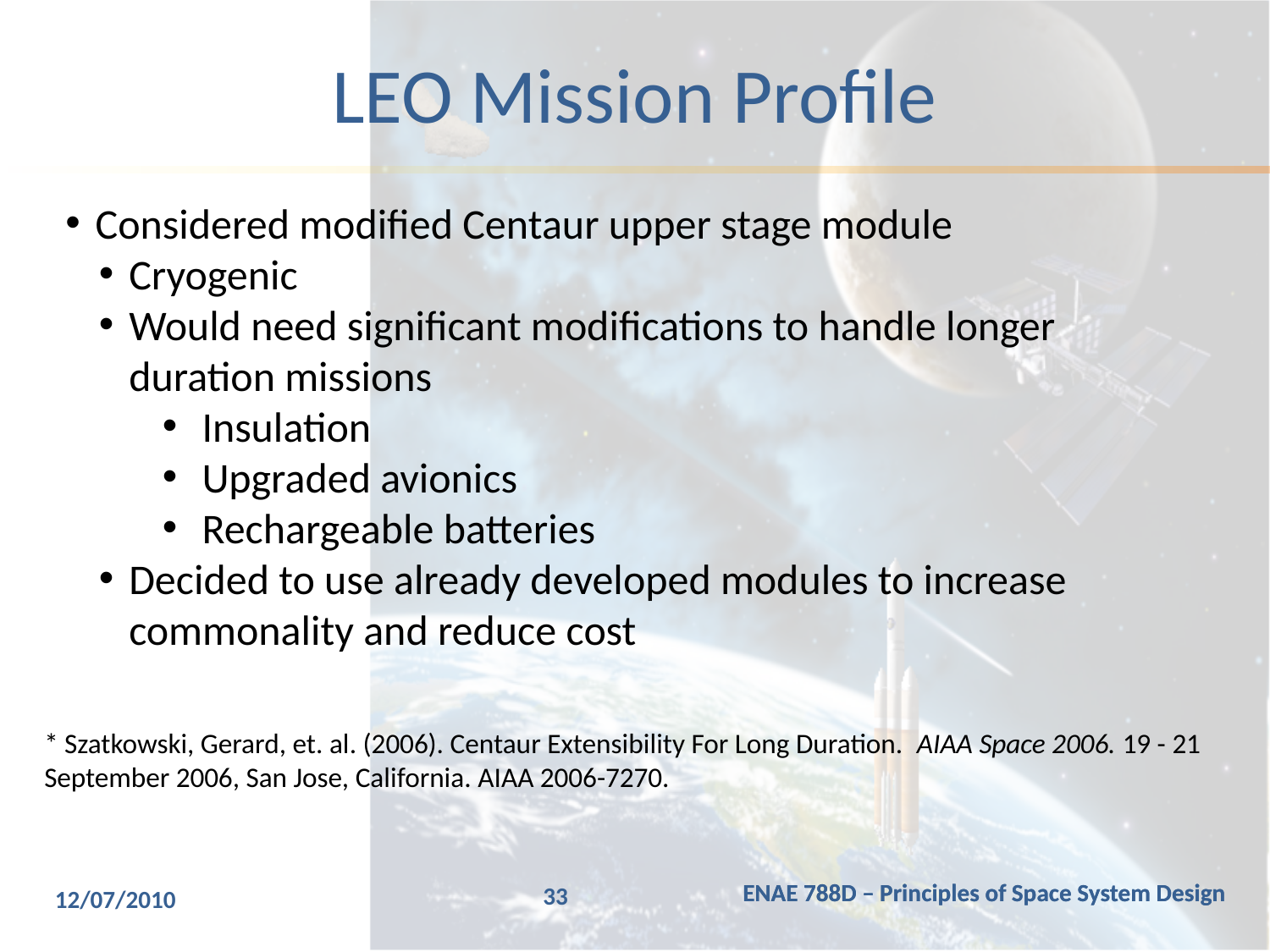

# LEO Mission Profile
Considered modified Centaur upper stage module
Cryogenic
Would need significant modifications to handle longer duration missions
 Insulation
 Upgraded avionics
 Rechargeable batteries
Decided to use already developed modules to increase commonality and reduce cost
* Szatkowski, Gerard, et. al. (2006). Centaur Extensibility For Long Duration.  AIAA Space 2006. 19 - 21 September 2006, San Jose, California. AIAA 2006-7270.